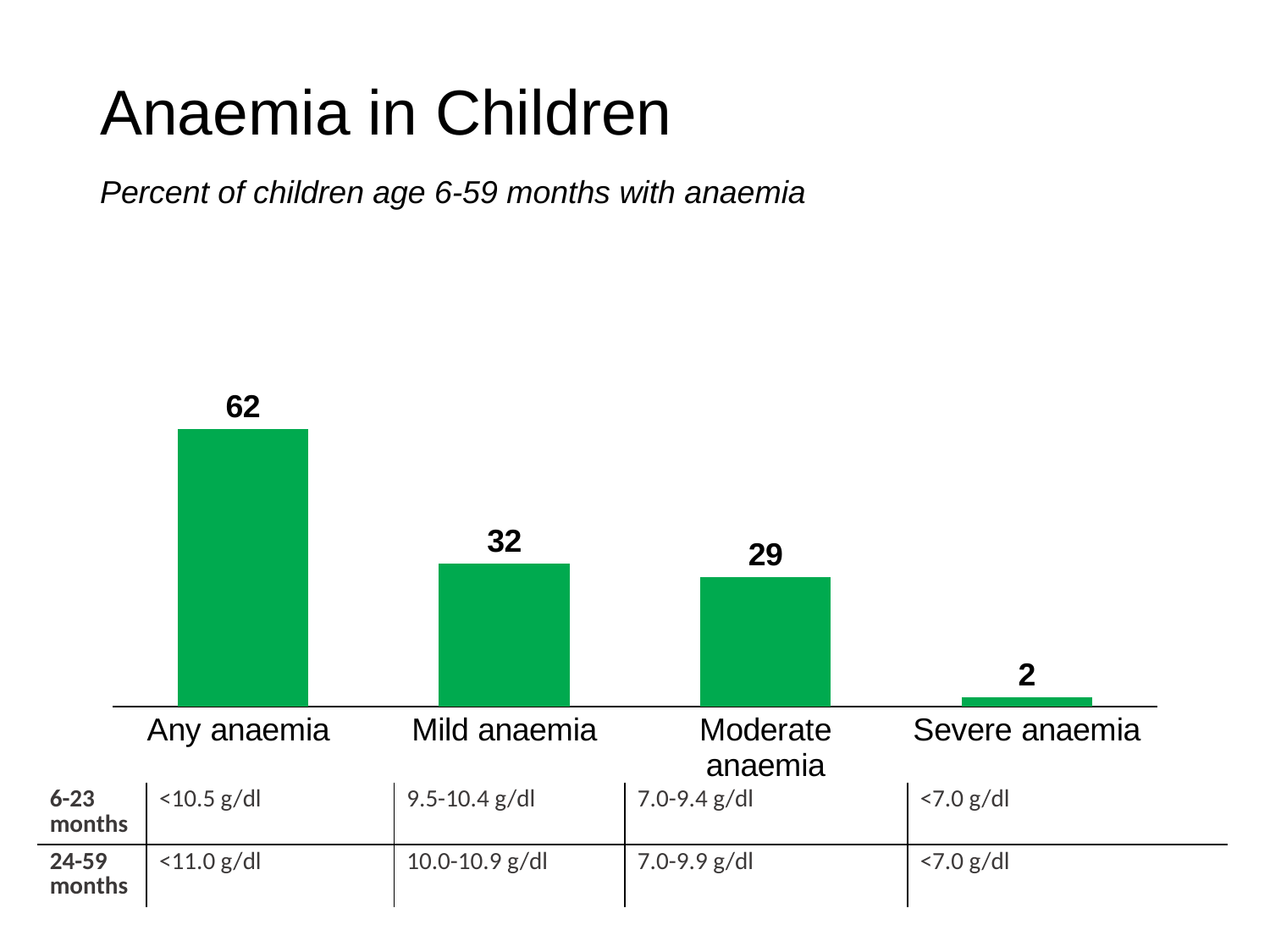

# Anaemia in Children
Percent of children age 6-59 months with anaemia

### Chart

| Category | Any anaemia  |
|---|---|
| Any anaemia  | 62.0 |
| Mild anaemia | 32.0 |
| Moderate anaemia | 29.0 |
| Severe anaemia | 2.0 |
| 6-23 months | <10.5 g/dl | 9.5-10.4 g/dl | 7.0-9.4 g/dl | <7.0 g/dl |
| --- | --- | --- | --- | --- |
| 24-59 months | <11.0 g/dl | 10.0-10.9 g/dl | 7.0-9.9 g/dl | <7.0 g/dl |